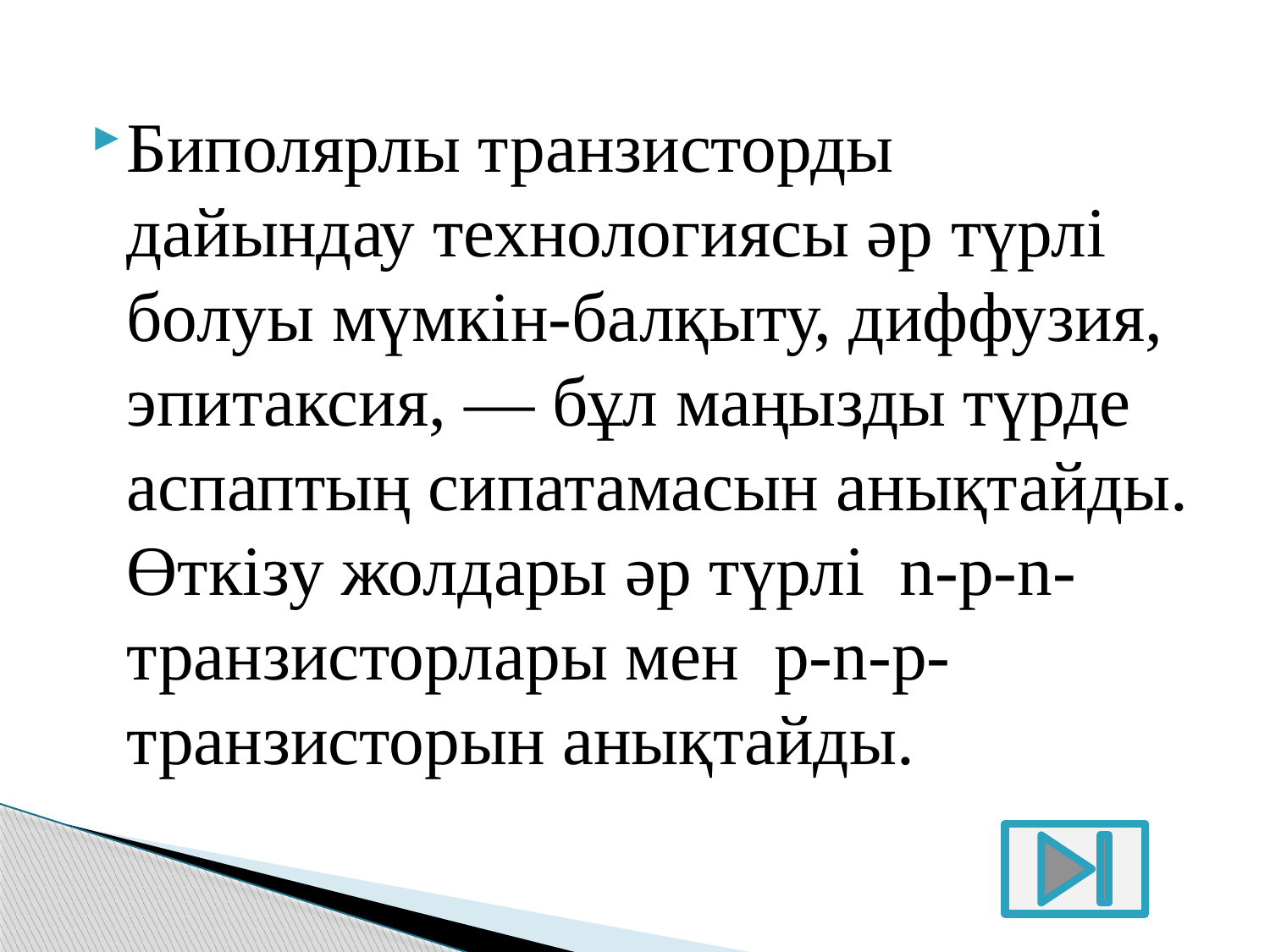

Биполярлы транзисторды дайындау технологиясы әр түрлі болуы мүмкін-балқыту, диффузия,  эпитаксия, — бұл маңызды түрде аспаптың сипатамасын анықтайды. Өткізу жолдары әр түрлі  n-р-n-транзисторлары мен  р-n-р-транзисторын анықтайды.